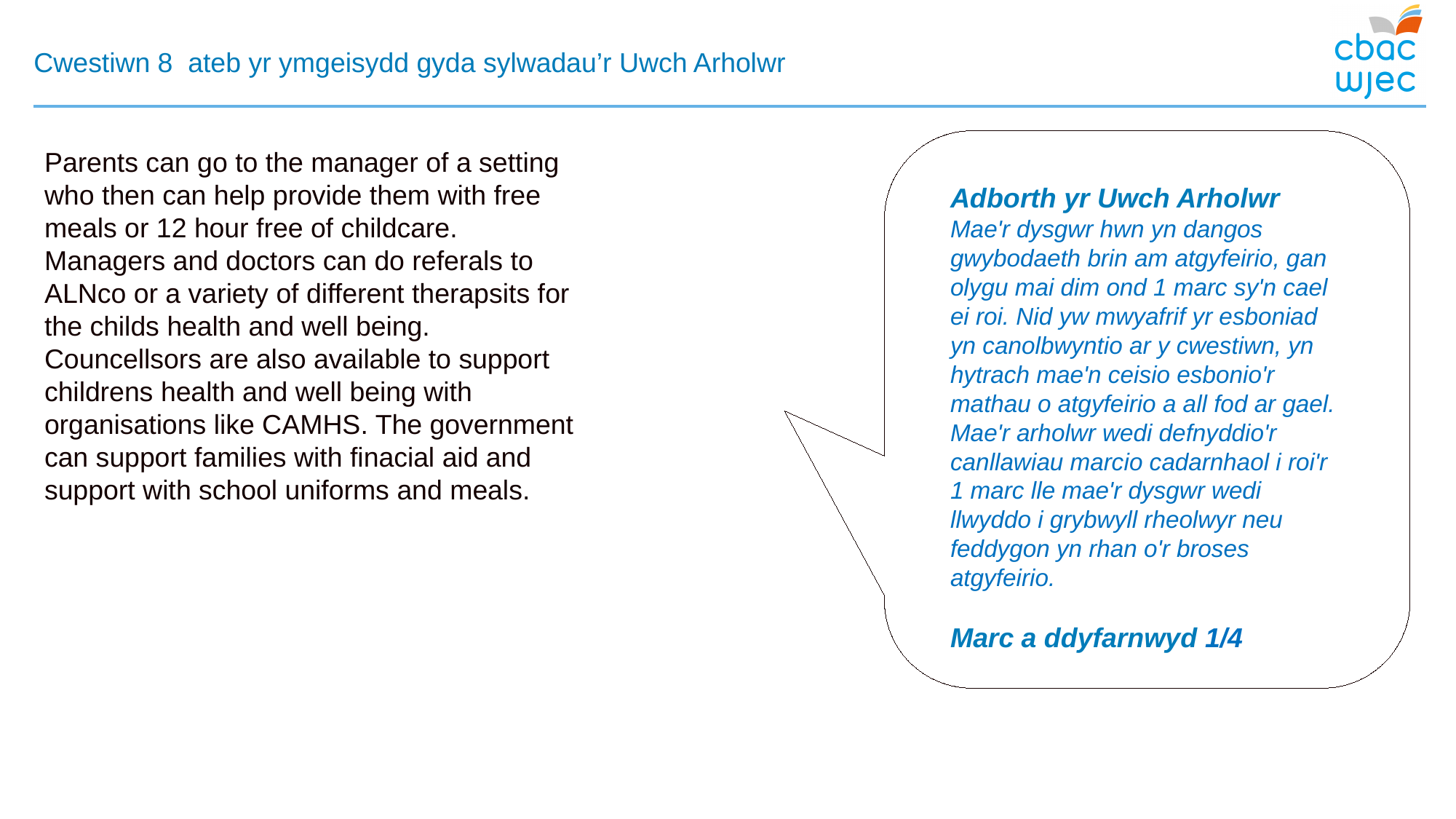

# Cwestiwn 8  ateb yr ymgeisydd gyda sylwadau’r Uwch Arholwr

Parents can go to the manager of a setting who then can help provide them with free meals or 12 hour free of childcare. Managers and doctors can do referals to ALNco or a variety of different therapsits for the childs health and well being. Councellsors are also available to support childrens health and well being with organisations like CAMHS. The government can support families with finacial aid and support with school uniforms and meals.
Adborth yr Uwch Arholwr
Mae'r dysgwr hwn yn dangos gwybodaeth brin am atgyfeirio, gan olygu mai dim ond 1 marc sy'n cael ei roi. Nid yw mwyafrif yr esboniad yn canolbwyntio ar y cwestiwn, yn hytrach mae'n ceisio esbonio'r mathau o atgyfeirio a all fod ar gael. Mae'r arholwr wedi defnyddio'r canllawiau marcio cadarnhaol i roi'r 1 marc lle mae'r dysgwr wedi llwyddo i grybwyll rheolwyr neu feddygon yn rhan o'r broses atgyfeirio.
Marc a ddyfarnwyd 1/4